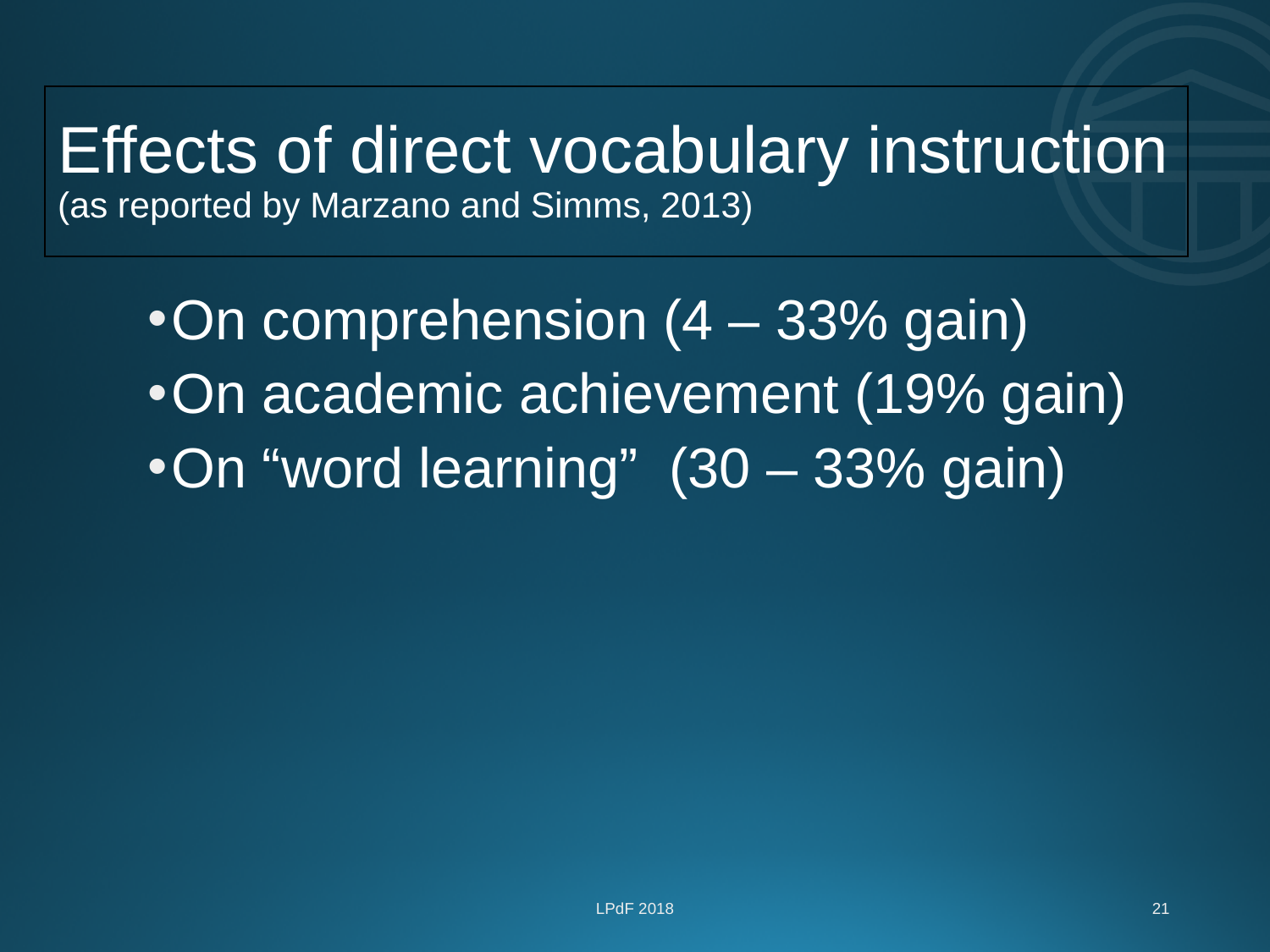

# Effects of direct vocabulary instruction (as reported by Marzano and Simms, 2013)
On comprehension (4 – 33% gain)
On academic achievement (19% gain)
On “word learning”  (30 – 33% gain)

LPdF 2018
21